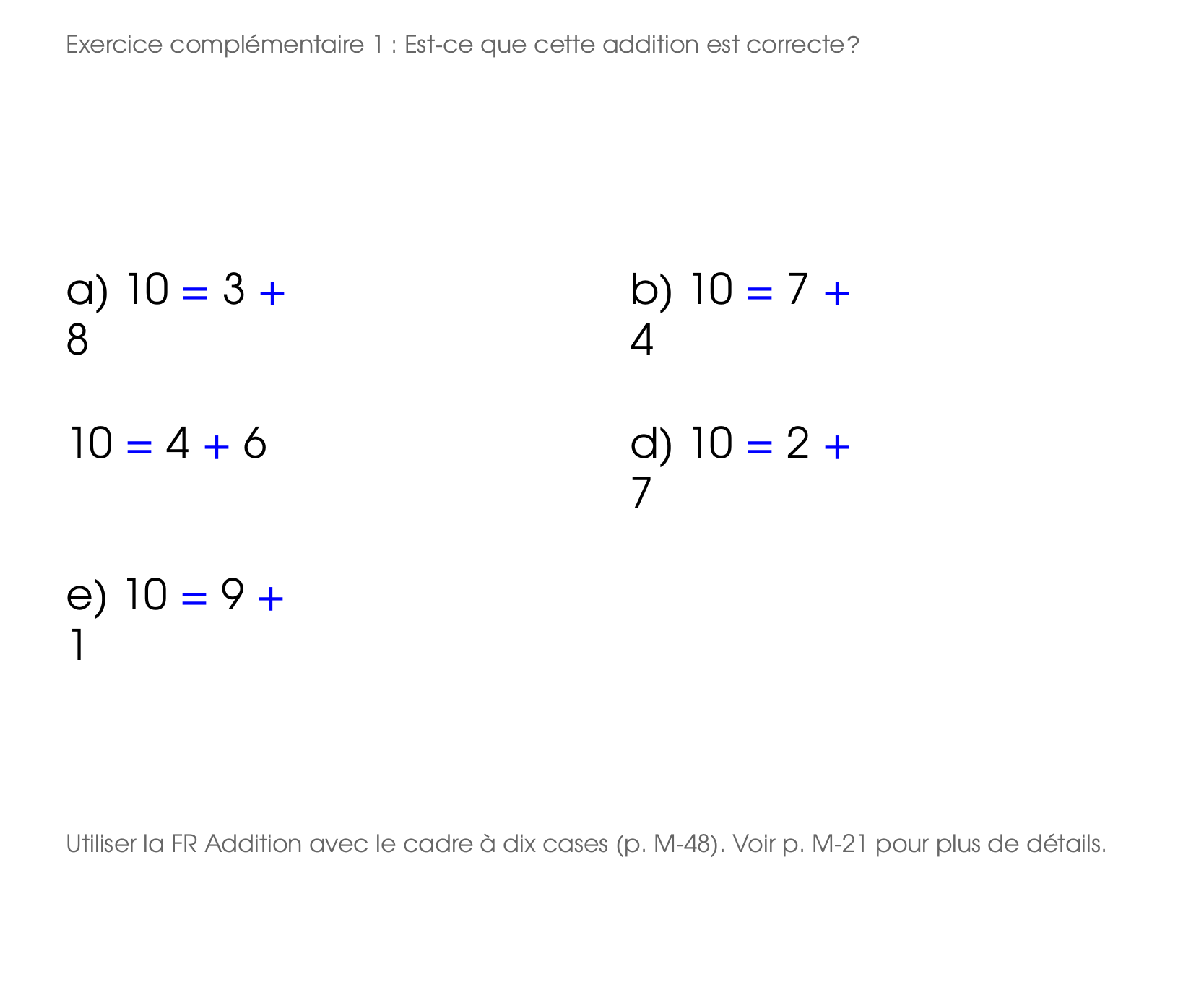

Exercice complémentaire 1 : Est-ce que cette addition est correcte?
a) 10 = 3 + 8
b) 10 = 7 + 4
10 = 4 + 6
d) 10 = 2 + 7
e) 10 = 9 + 1
Utiliser la FR Addition avec le cadre à dix cases (p. M-48). Voir p. M-21 pour plus de détails.